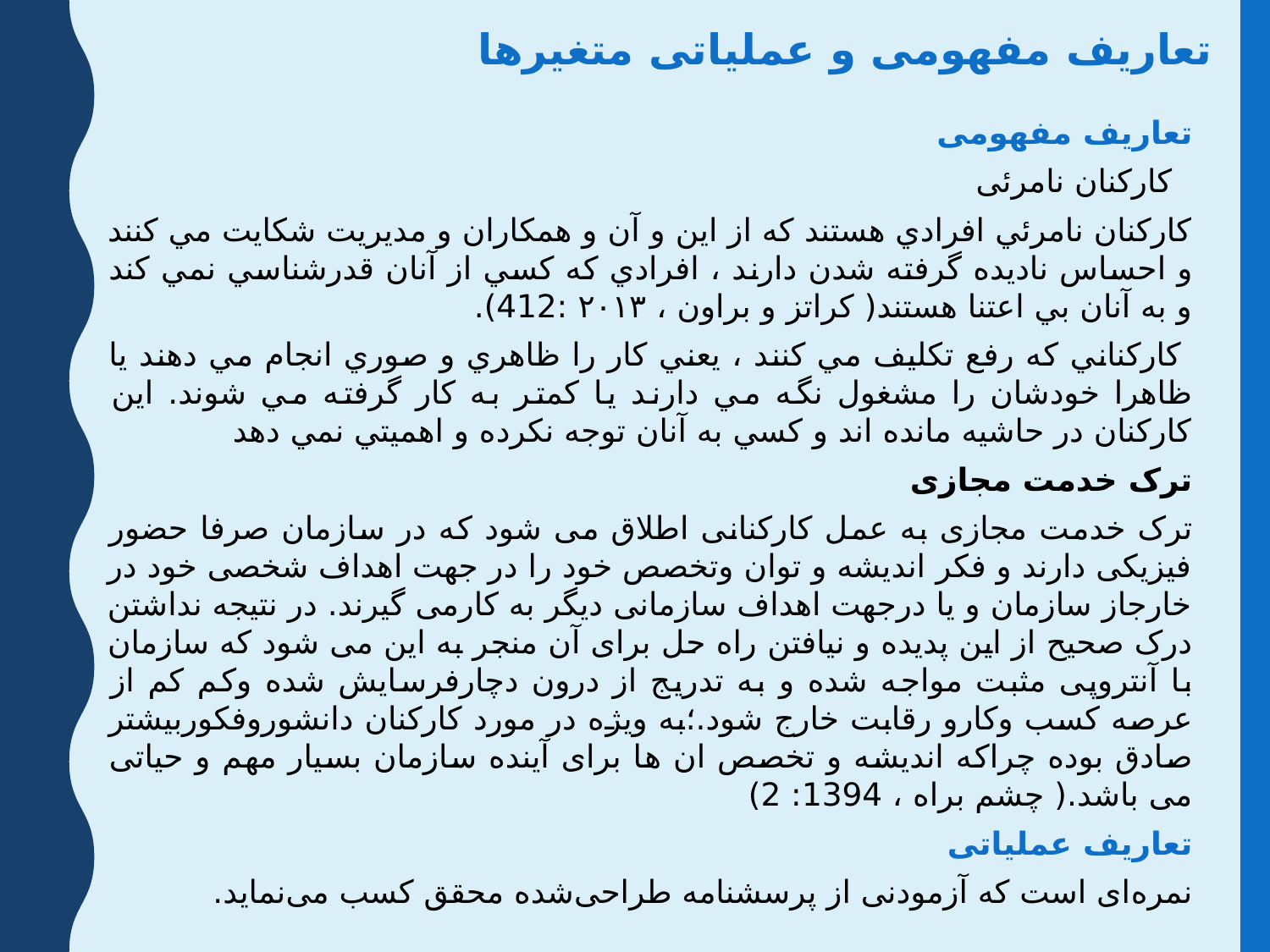

تعاریف مفهومی و عملیاتی متغیرها

تعاریف مفهومی
  کارکنان نامرئی
کارکنان نامرئي افرادي هستند که از اين و آن و همکاران و مديريت شکايت مي کنند و احساس ناديده گرفته شدن دارند ، افرادي که کسي از آنان قدرشناسي نمي کند و به آنان بي اعتنا هستند( کراتز و براون ، ۲۰۱۳ :412).
 کارکناني که رفع تکليف مي کنند ، يعني کار را ظاهري و صوري انجام مي دهند يا ظاهرا خودشان را مشغول نگه مي دارند يا کمتر به کار گرفته مي شوند. اين کارکنان در حاشيه مانده اند و کسي به آنان توجه نکرده و اهميتي نمي دهد
ترک خدمت مجازی
ترک خدمت مجازی به عمل کارکنانی اطلاق می شود که در سازمان صرفا حضور فیزیکی دارند و فکر اندیشه و توان وتخصص خود را در جهت اهداف شخصی خود در خارجاز سازمان و یا درجهت اهداف سازمانی دیگر به کارمی گیرند. در نتیجه نداشتن درک صحیح از این پدیده و نیافتن راه حل برای آن منجر به این می شود که سازمان با آنتروپی مثبت مواجه شده و به تدریج از درون دچارفرسایش شده وکم کم از عرصه کسب وکارو رقابت خارج شود.؛به ویژه در مورد کارکنان دانشوروفکوربیشتر صادق بوده چراکه اندیشه و تخصص ان ها برای آینده سازمان بسیار مهم و حیاتی می باشد.( چشم براه ، 1394: 2)
تعاریف عملیاتی
نمره‌ای است که آزمودنی از پرسشنامه طراحی‌شده محقق کسب می‌نماید.